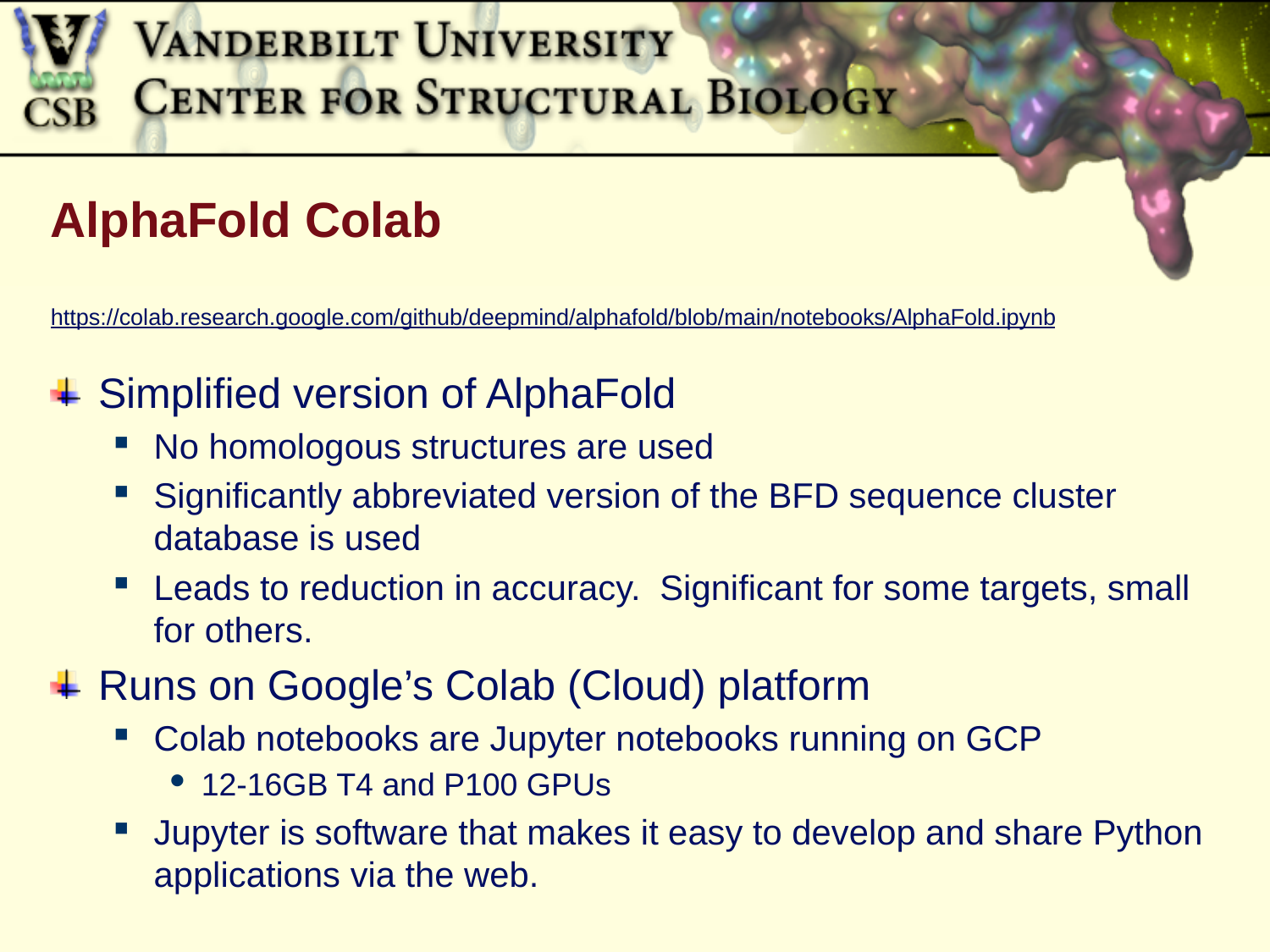

# AlphaFold Colab
https://colab.research.google.com/github/deepmind/alphafold/blob/main/notebooks/AlphaFold.ipynb
Simplified version of AlphaFold
No homologous structures are used
Significantly abbreviated version of the BFD sequence cluster database is used
Leads to reduction in accuracy.  Significant for some targets, small for others.
Runs on Google’s Colab (Cloud) platform
Colab notebooks are Jupyter notebooks running on GCP
12-16GB T4 and P100 GPUs
Jupyter is software that makes it easy to develop and share Python applications via the web.